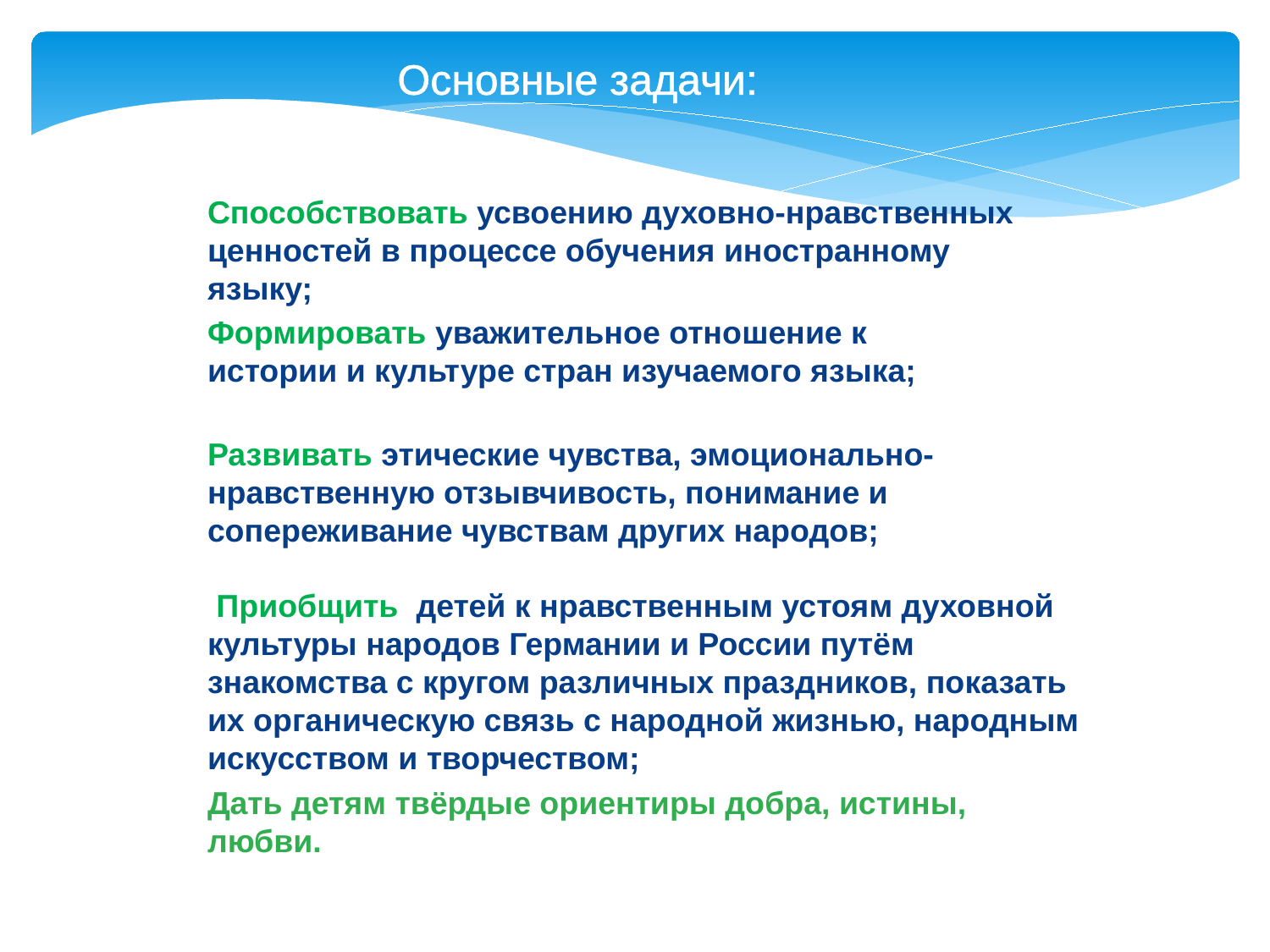

Основные задачи:
Способствовать усвоению духовно-нравственных ценностей в процессе обучения иностранному языку;
Формировать уважительное отношение к истории и культуре стран изучаемого языка;
Развивать этические чувства, эмоционально-нравственную отзывчивость, понимание и сопереживание чувствам других народов;
 Приобщить  детей к нравственным устоям духовной культуры народов Германии и России путём знакомства с кругом различных праздников, показать их органическую связь с народной жизнью, народным искусством и творчеством;
Дать детям твёрдые ориентиры добра, истины, любви.